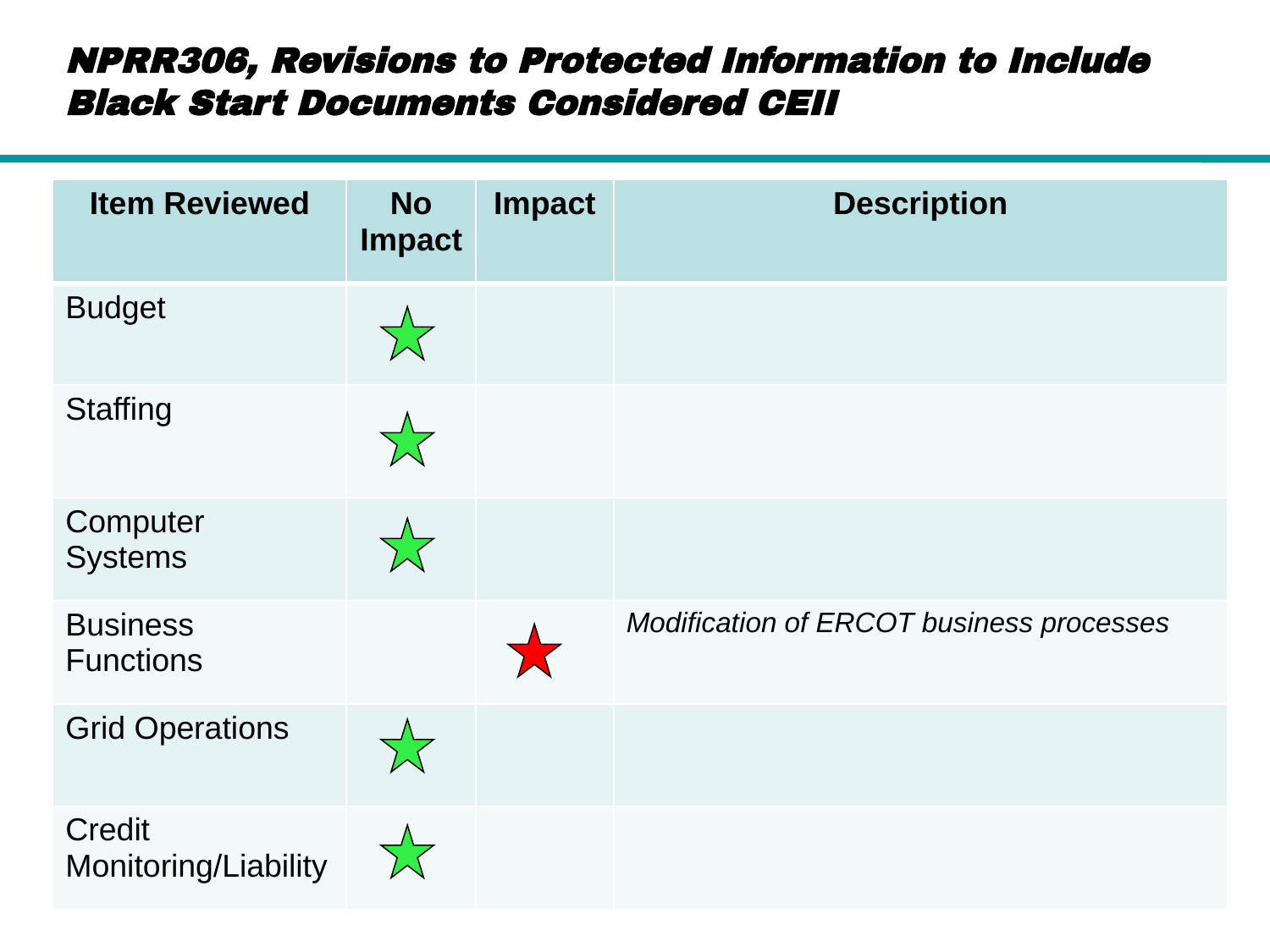

NPRR306, Revisions to Protected Information to Include Black Start Documents Considered CEII

| Item Reviewed | No Impact | Impact | Description |
| --- | --- | --- | --- |
| Budget |  |  |  |
| Staffing |  |  |  |
| Computer Systems |  |  |  |
| Business Functions |  |  | Modification of ERCOT business processes |
| Grid Operations |  |  |  |
| Credit Monitoring/Liability |  |  |  |